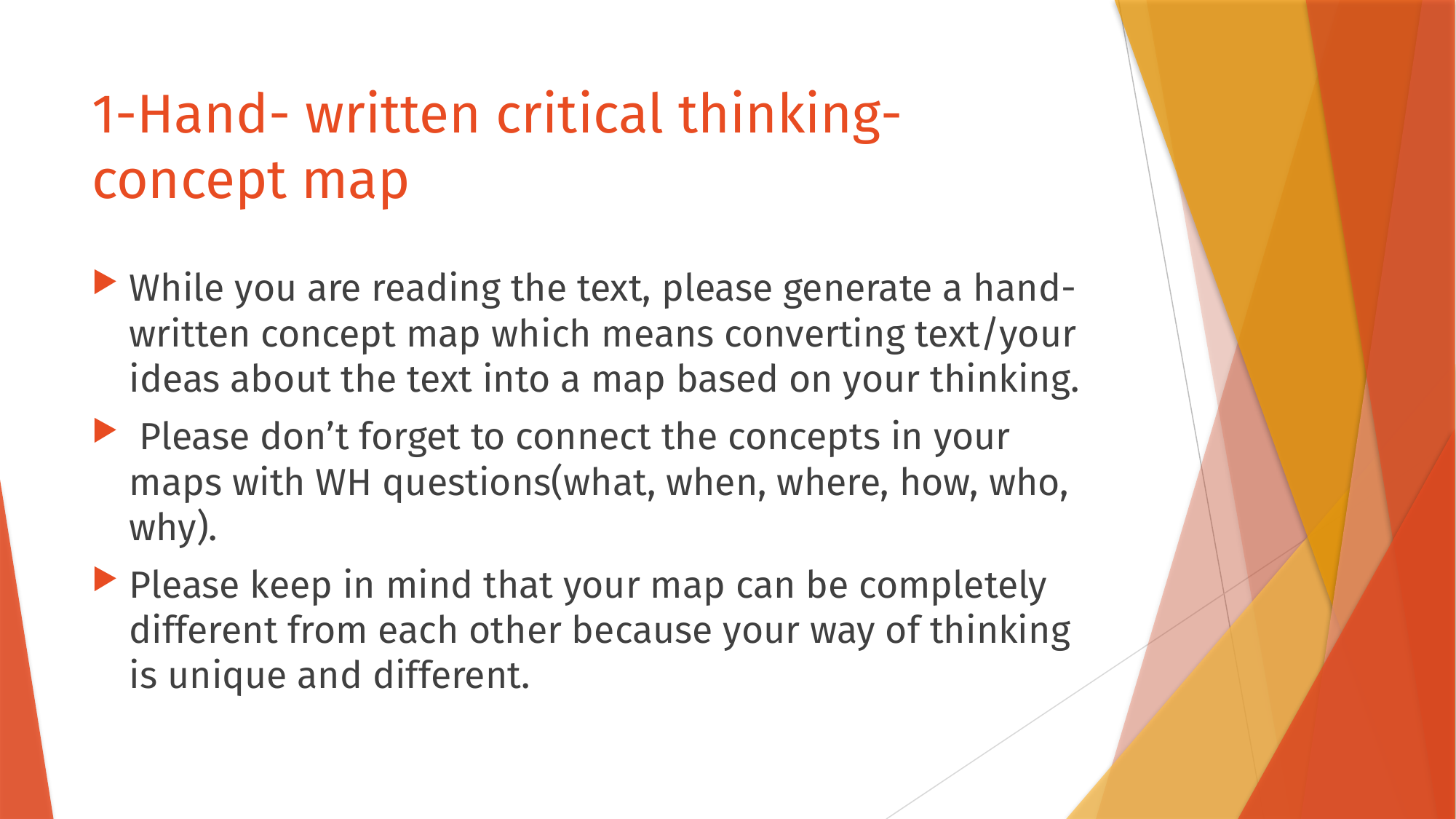

# 1-Hand- written critical thinking- concept map
While you are reading the text, please generate a hand-written concept map which means converting text/your ideas about the text into a map based on your thinking.
 Please don’t forget to connect the concepts in your maps with WH questions(what, when, where, how, who, why).
Please keep in mind that your map can be completely different from each other because your way of thinking is unique and different.